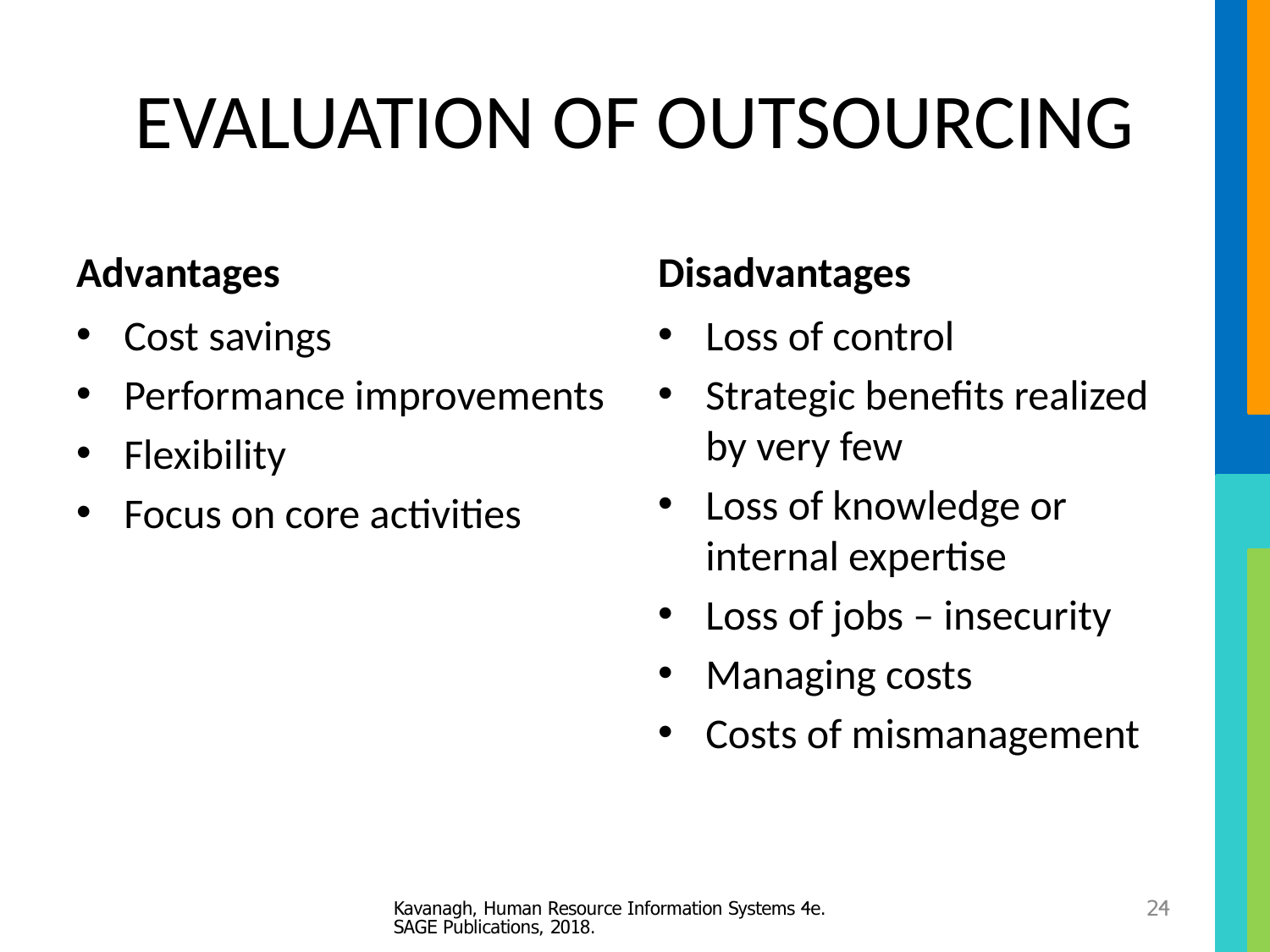

# EVALUATION OF OUTSOURCING
Advantages
Disadvantages
Cost savings
Performance improvements
Flexibility
Focus on core activities

Loss of control
Strategic benefits realized by very few
Loss of knowledge or internal expertise
Loss of jobs – insecurity
Managing costs
Costs of mismanagement

Kavanagh, Human Resource Information Systems 4e. SAGE Publications, 2018.
24